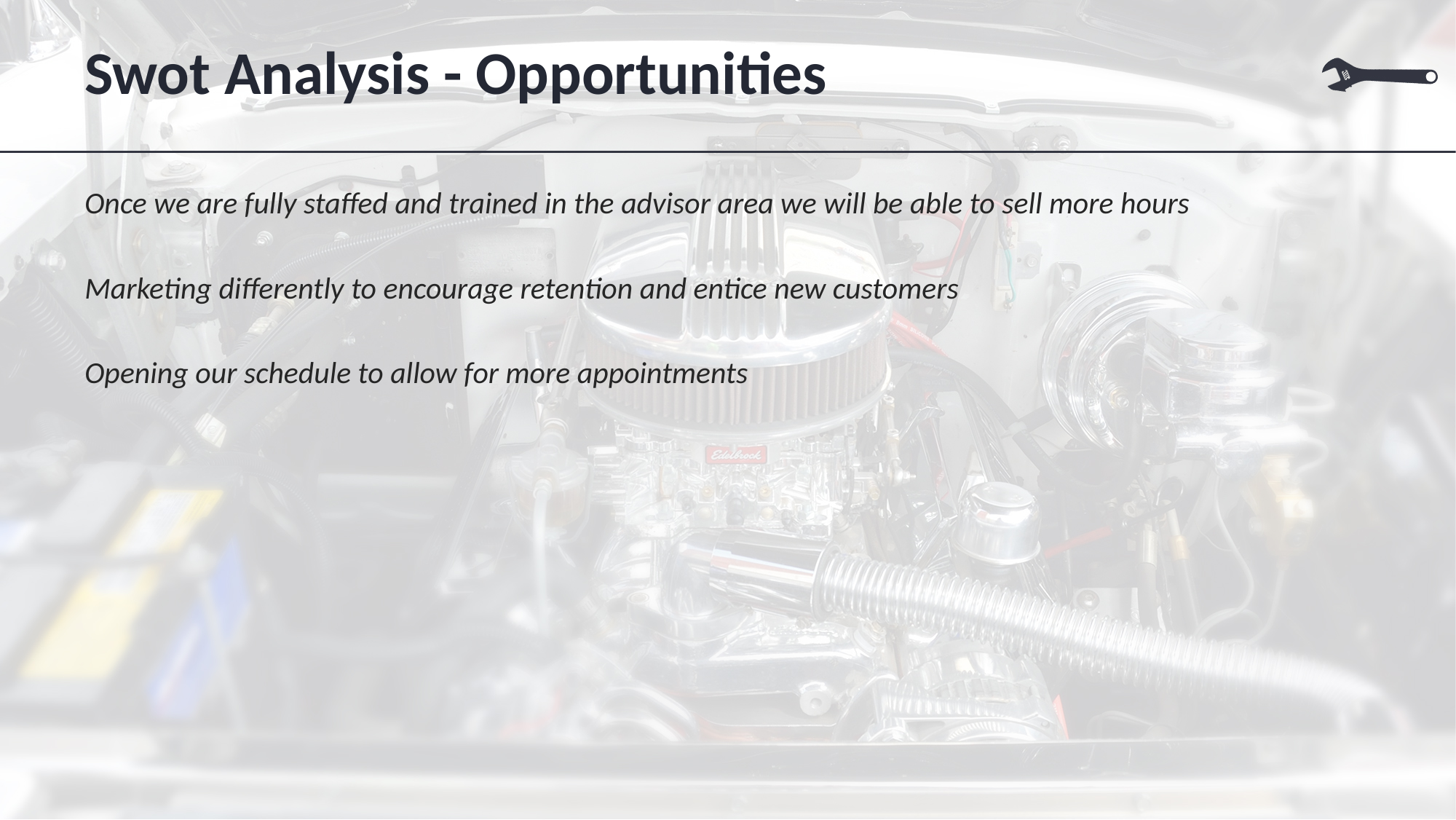

# Swot Analysis - Opportunities
Once we are fully staffed and trained in the advisor area we will be able to sell more hours

Marketing differently to encourage retention and entice new customers

Opening our schedule to allow for more appointments